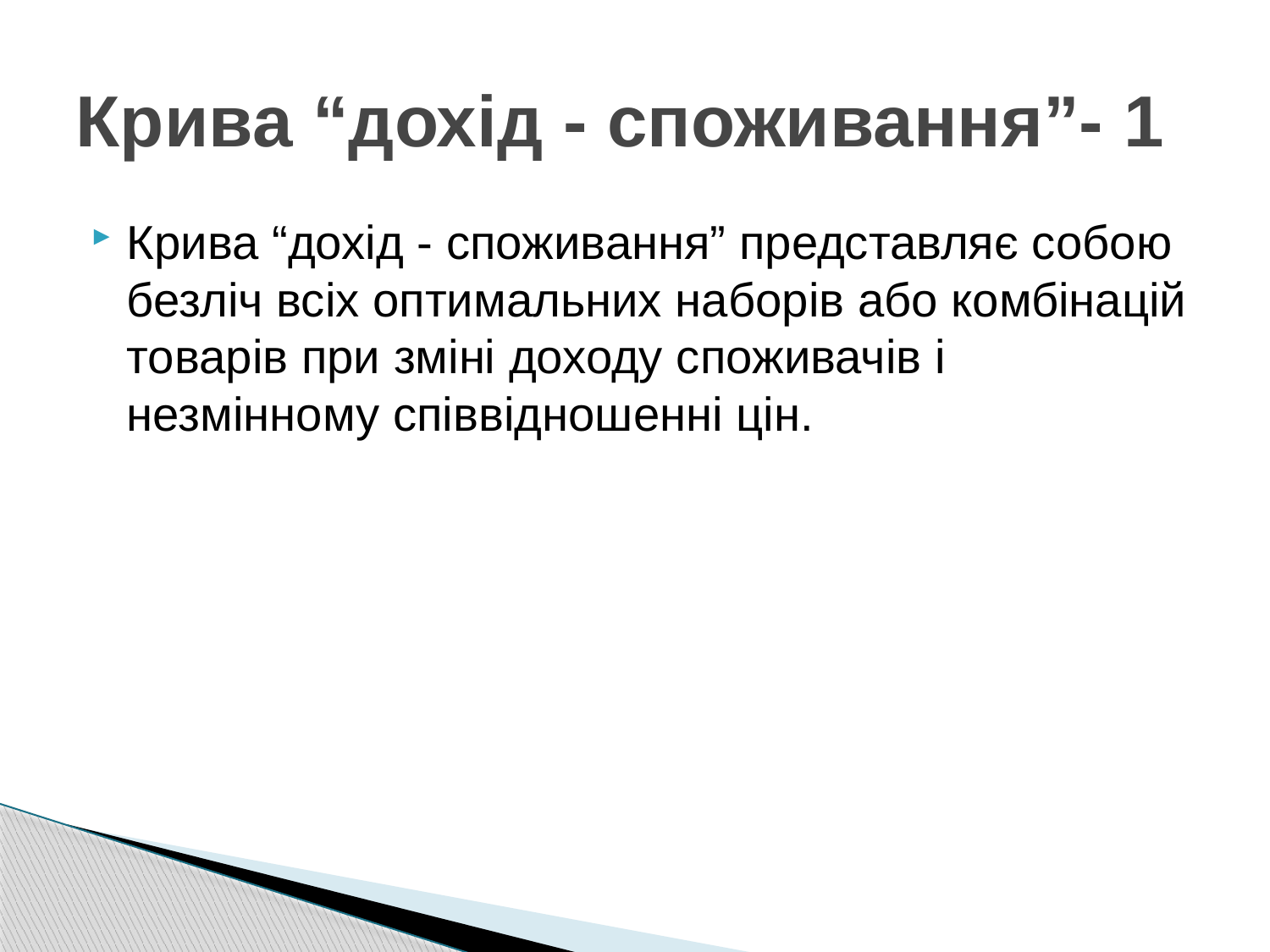

# Крива “дохід - споживання”- 1
Крива “дохід - споживання” представляє собою безліч всіх оптимальних наборів або комбінацій товарів при зміні доходу споживачів і незмінному співвідношенні цін.